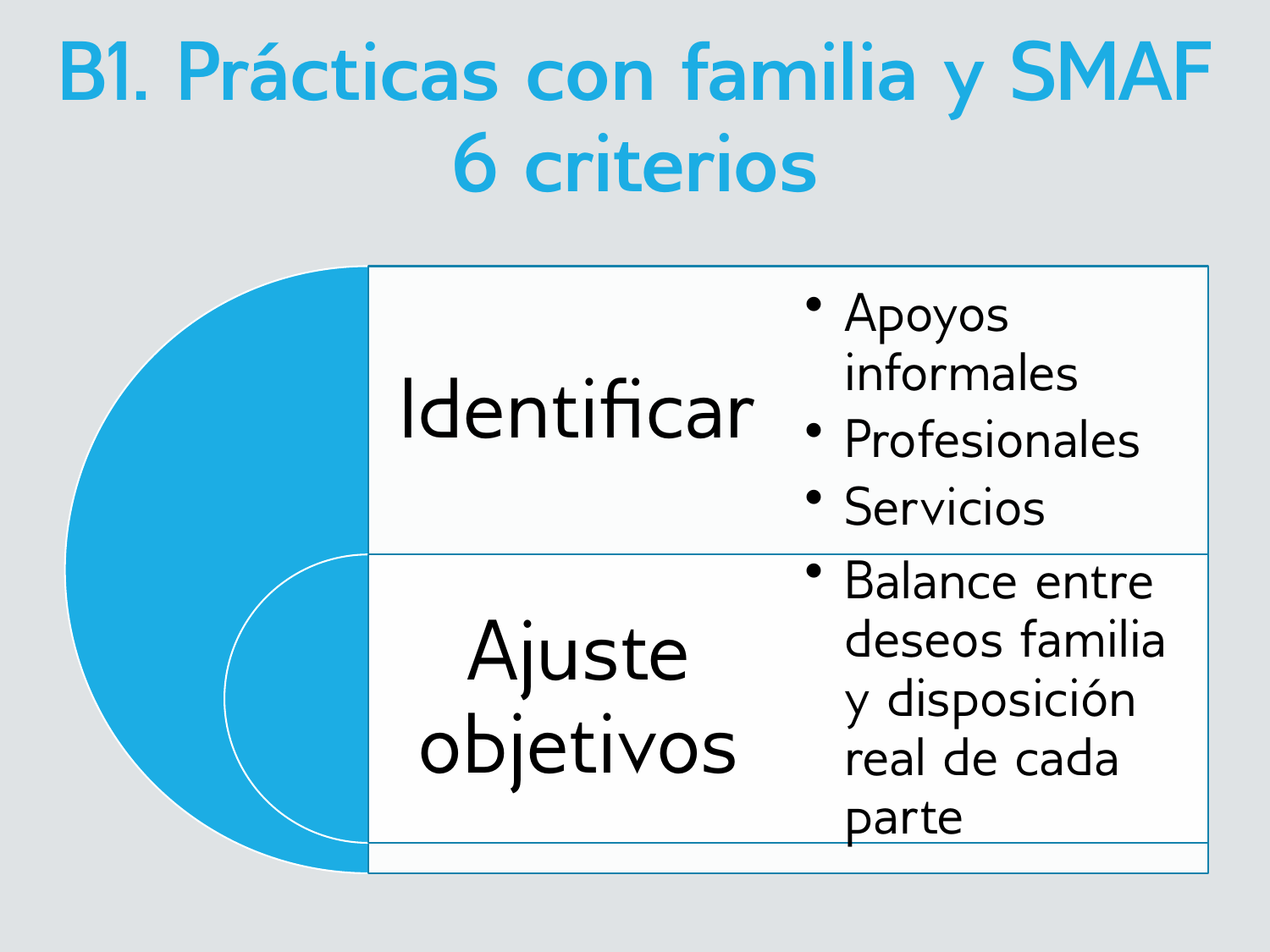

B1. Prácticas con familia y SMAF
6 criterios
Identificar
Ajuste objetivos
Apoyos informales
Profesionales
Servicios
Balance entre deseos familia y disposición real de cada parte